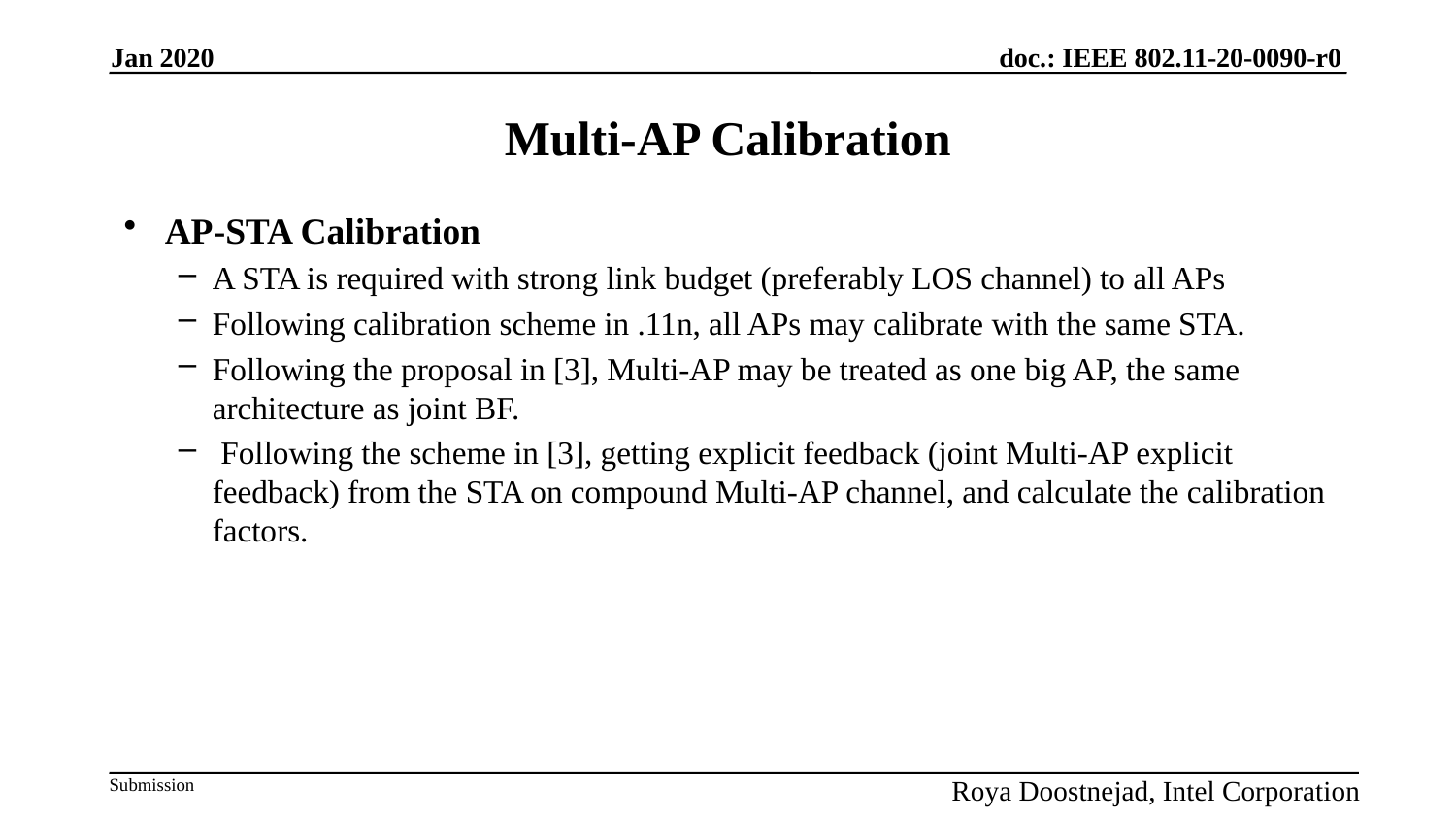

Jan 2020
# Multi-AP Calibration
AP-STA Calibration
A STA is required with strong link budget (preferably LOS channel) to all APs
Following calibration scheme in .11n, all APs may calibrate with the same STA.
Following the proposal in [3], Multi-AP may be treated as one big AP, the same architecture as joint BF.
 Following the scheme in [3], getting explicit feedback (joint Multi-AP explicit feedback) from the STA on compound Multi-AP channel, and calculate the calibration factors.

Roya Doostnejad, Intel Corporation